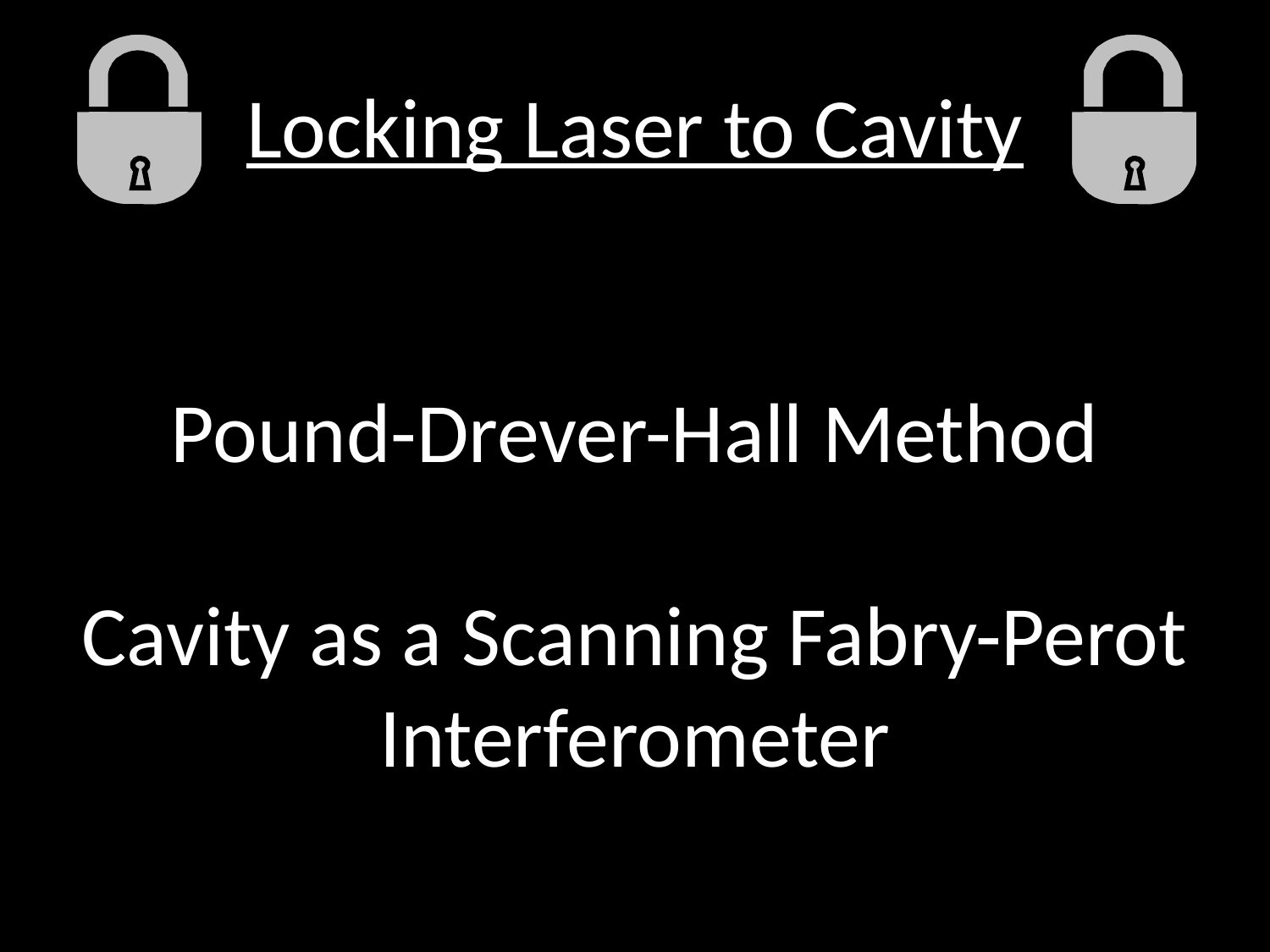

# Locking Laser to Cavity Pound-Drever-Hall Method Cavity as a Scanning Fabry-Perot Interferometer